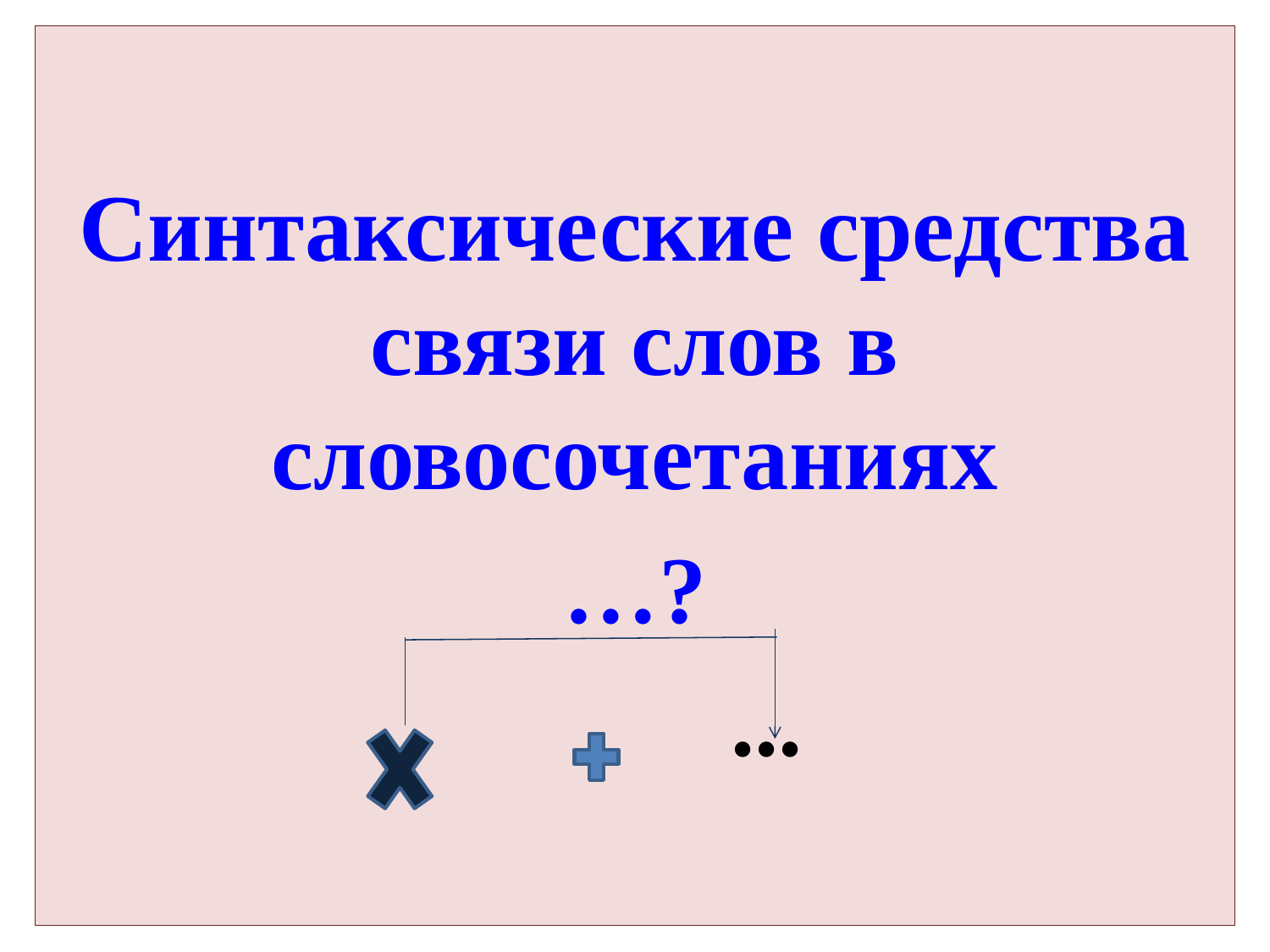

Синтаксические средства связи слов в словосочетаниях
…?
           ...